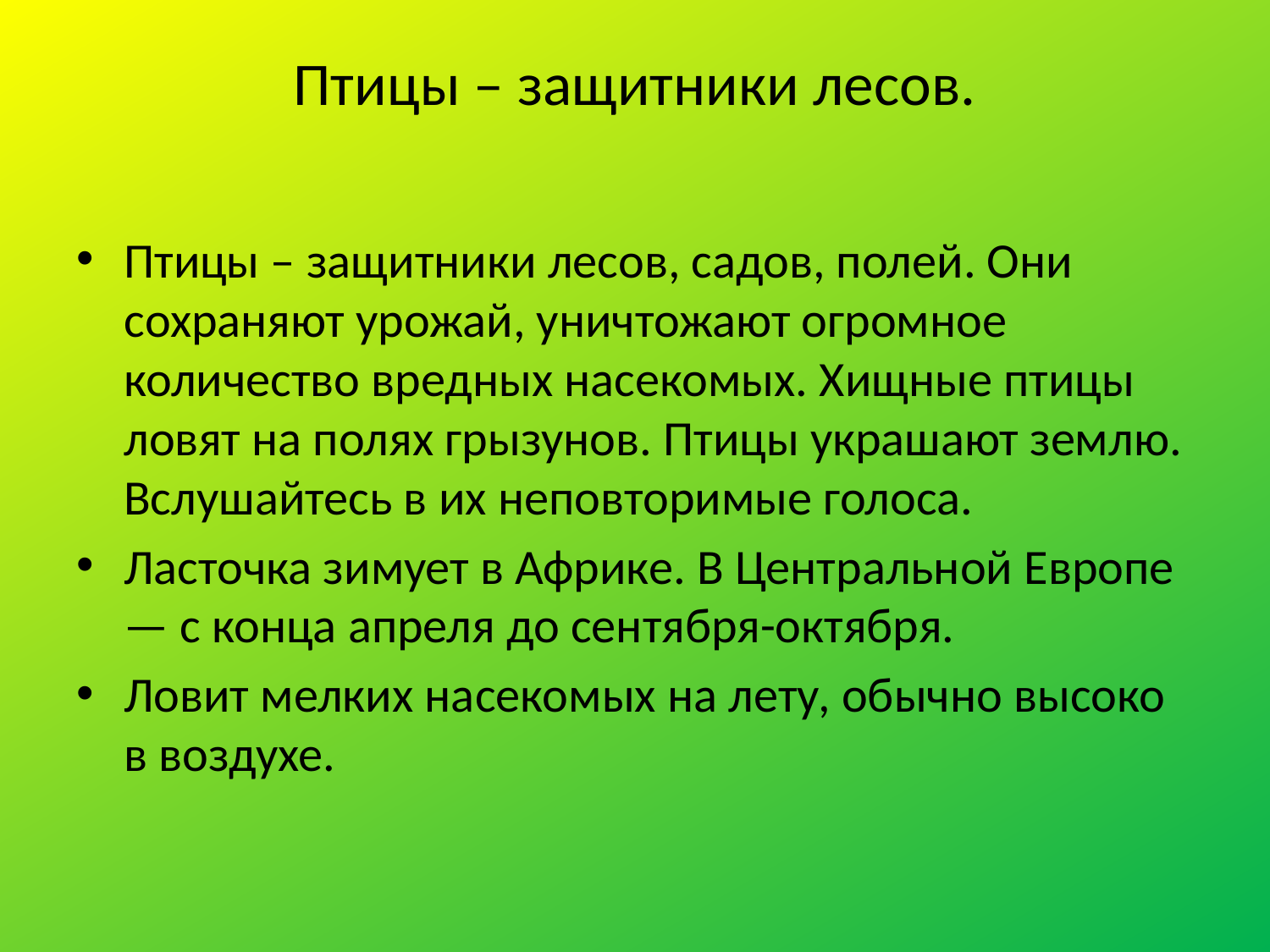

# Птицы – защитники лесов.
Птицы – защитники лесов, садов, полей. Они сохраняют урожай, уничтожают огромное количество вредных насекомых. Хищные птицы ловят на полях грызунов. Птицы украшают землю. Вслушайтесь в их неповторимые голоса.
Ласточка зимует в Африке. В Центральной Европе — с конца апреля до сентября-октября.
Ловит мелких насекомых на лету, обычно высоко в воздухе.